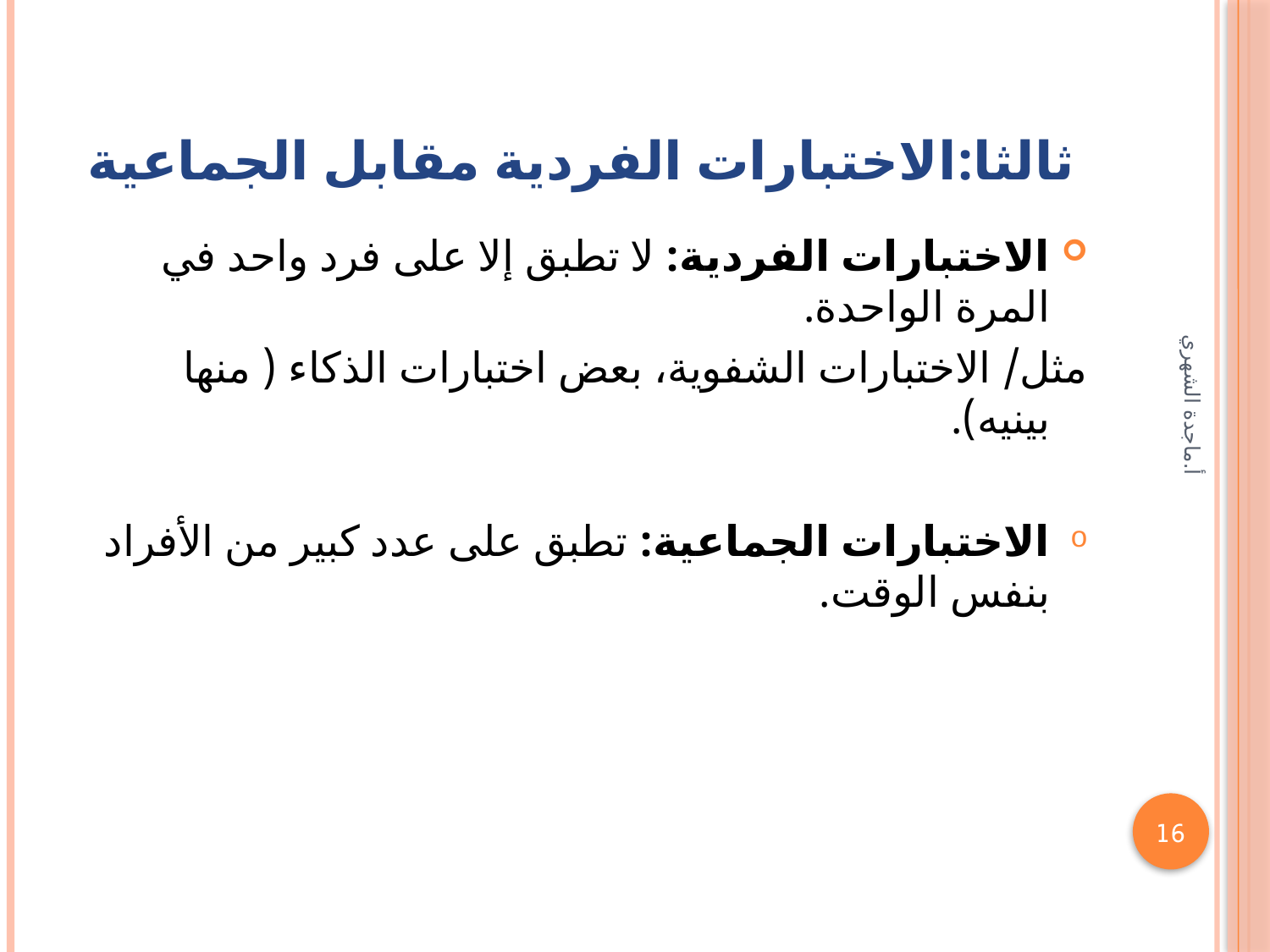

# ثالثا:الاختبارات الفردية مقابل الجماعية
الاختبارات الفردية: لا تطبق إلا على فرد واحد في المرة الواحدة.
مثل/ الاختبارات الشفوية، بعض اختبارات الذكاء ( منها بينيه).

الاختبارات الجماعية: تطبق على عدد كبير من الأفراد بنفس الوقت.

أ.ماجدة الشهري
16